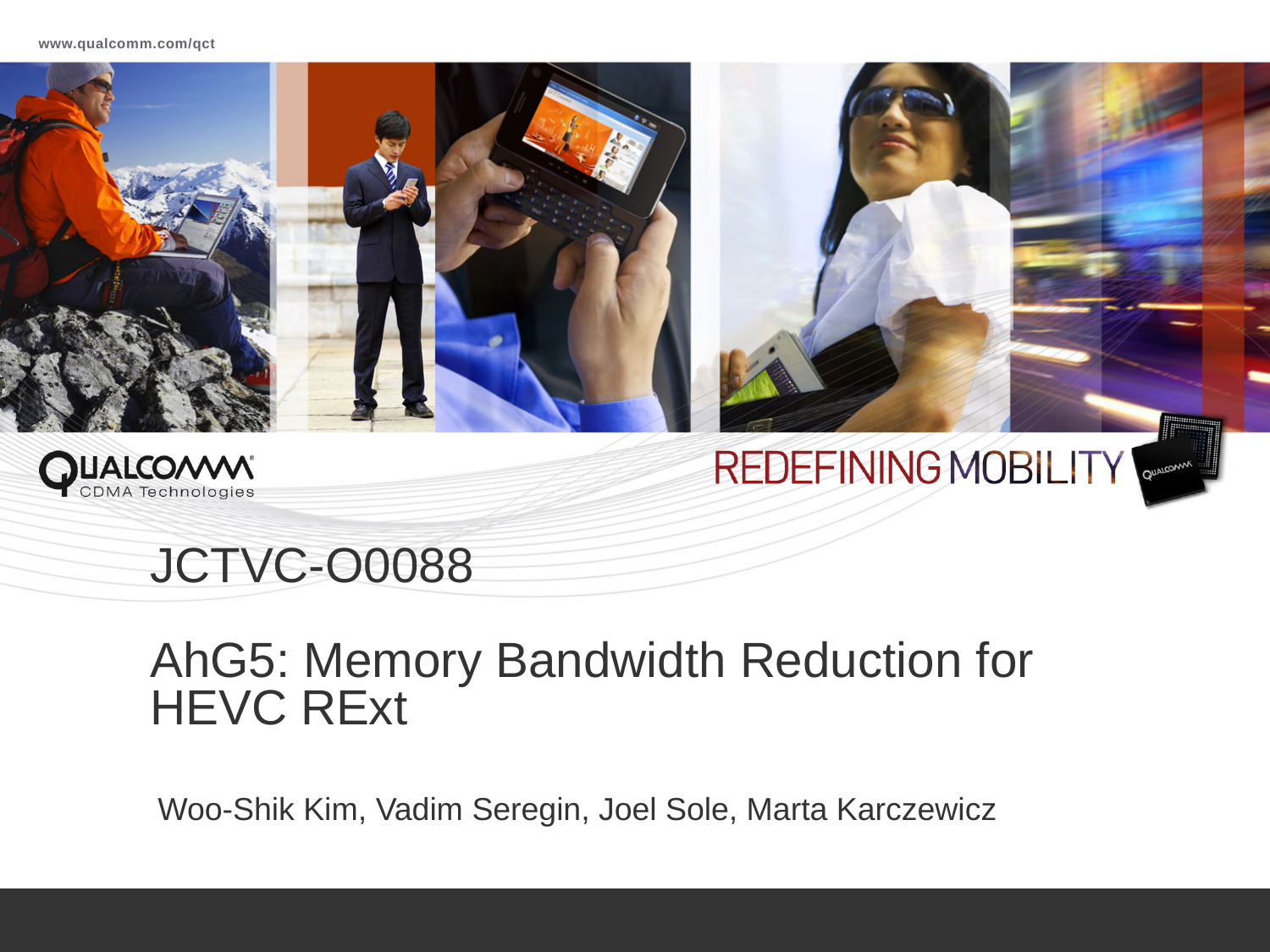

# JCTVC-O0088 AhG5: Memory Bandwidth Reduction for HEVC RExt
Woo-Shik Kim, Vadim Seregin, Joel Sole, Marta Karczewicz